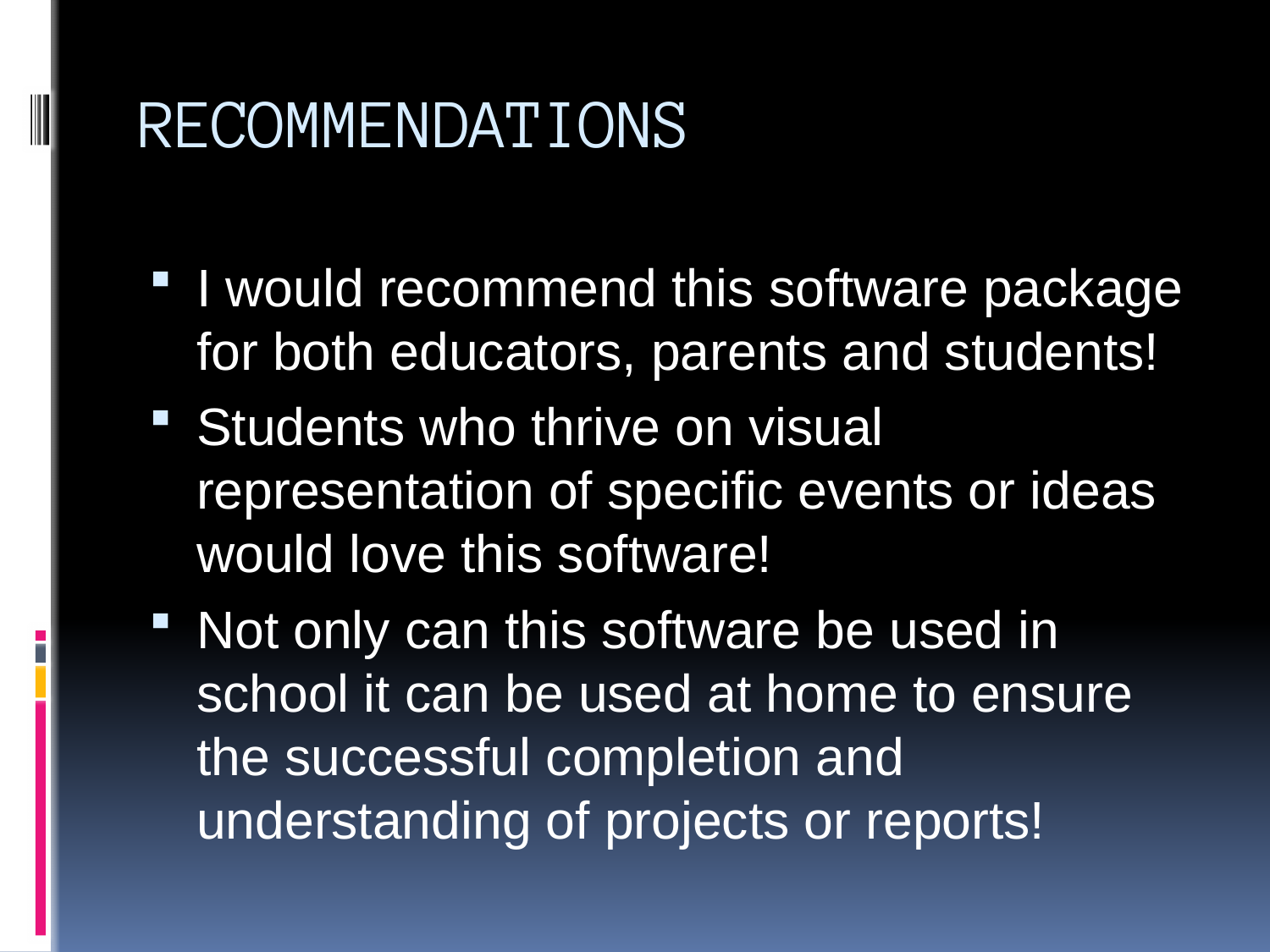

# RECOMMENDATIONS
I would recommend this software package for both educators, parents and students!
Students who thrive on visual representation of specific events or ideas would love this software!
Not only can this software be used in school it can be used at home to ensure the successful completion and understanding of projects or reports!